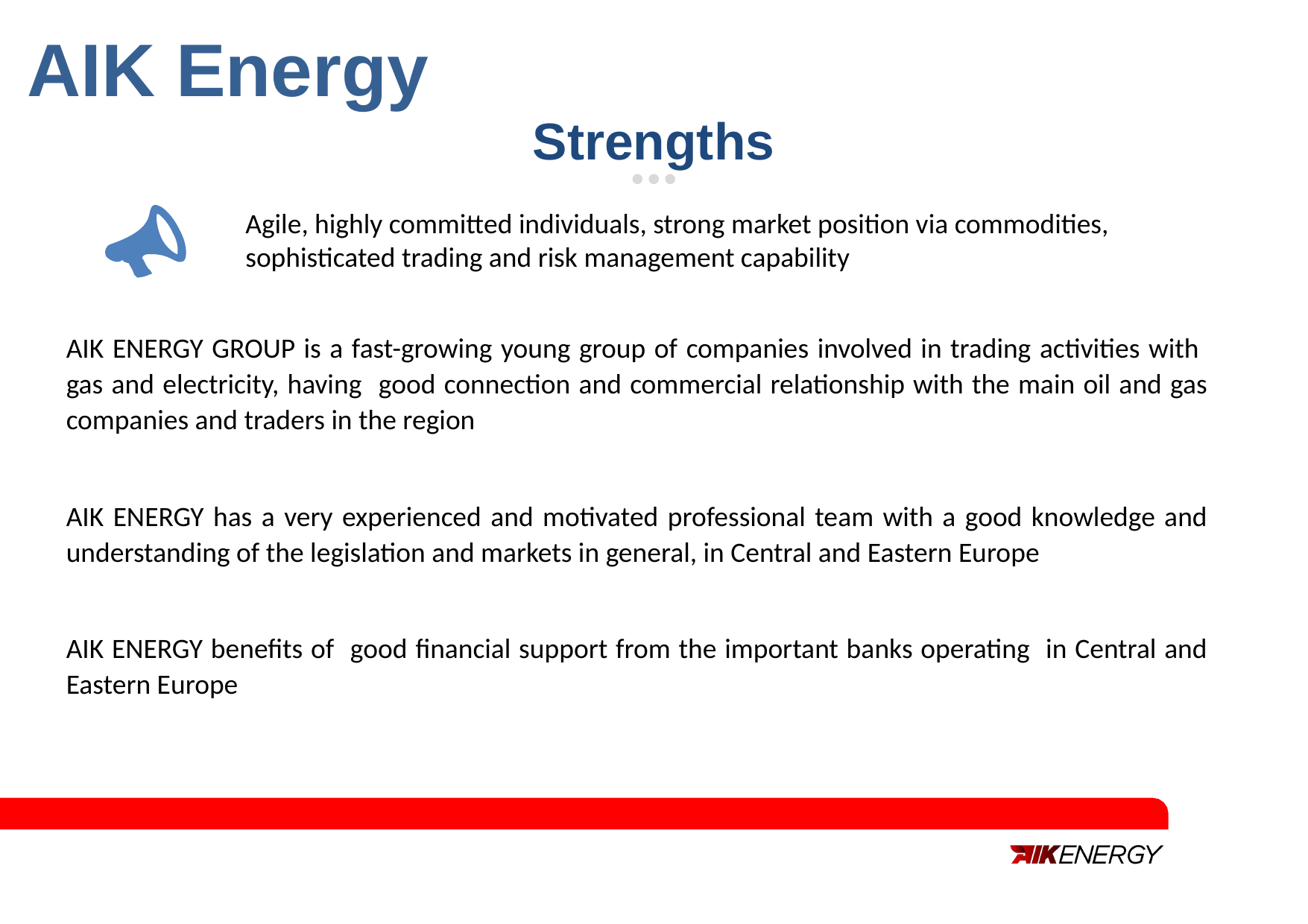

# AIK Energy
Strengths

Agile, highly committed individuals, strong market position via commodities, sophisticated trading and risk management capability

AIK ENERGY GROUP is a fast-growing young group of companies involved in trading activities with  gas and electricity, having  good connection and commercial relationship with the main oil and gas companies and traders in the region

AIK ENERGY has a very experienced and motivated professional team with a good knowledge and understanding of the legislation and markets in general, in Central and Eastern Europe

AIK ENERGY benefits of  good financial support from the important banks operating  in Central and Eastern Europe